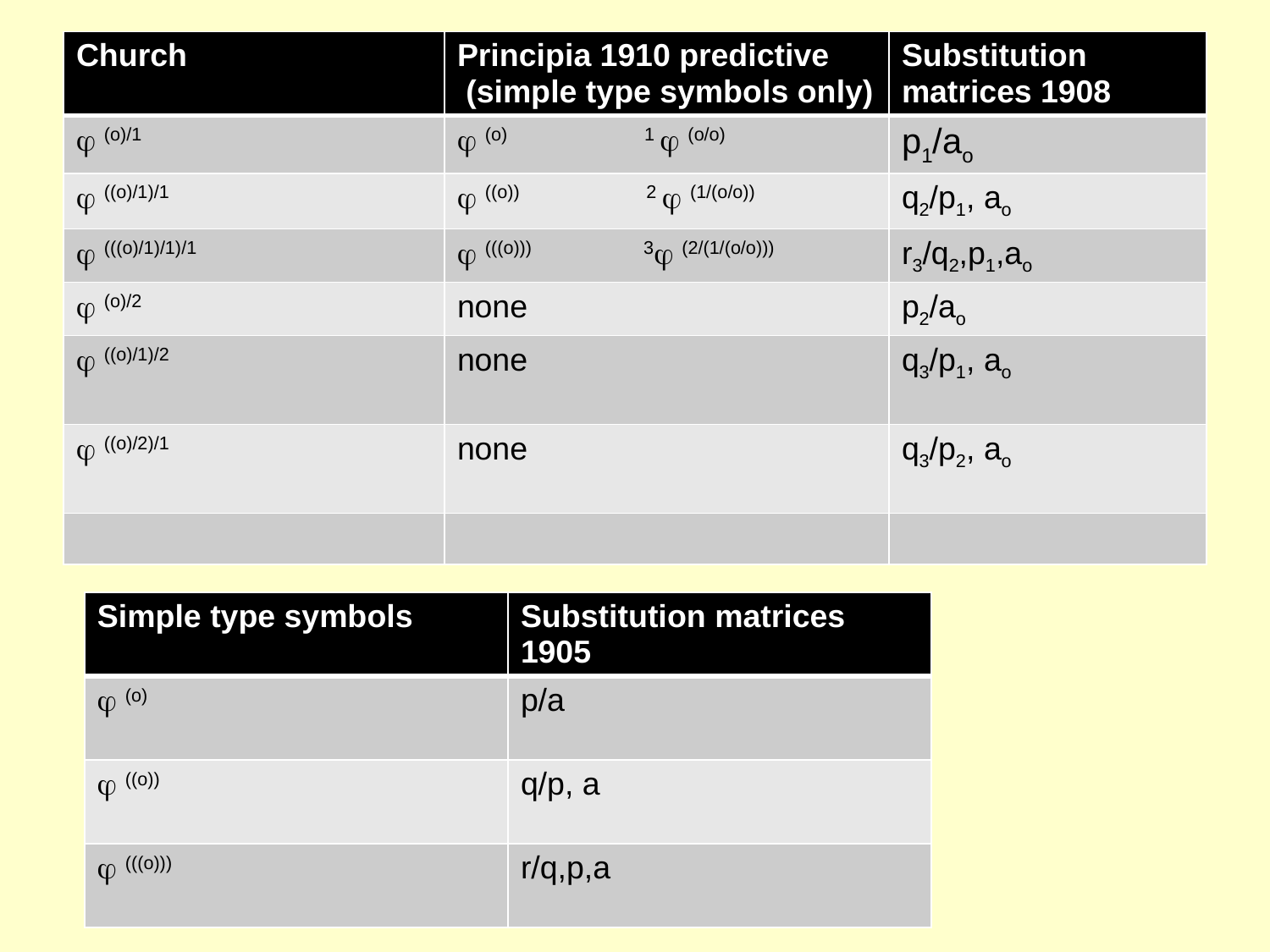

| Church | Principia 1910 predictive (simple type symbols only) | Substitution matrices 1908 |
| --- | --- | --- |
| ϕ (o)/1 | ϕ (o) 1 ϕ (o/o) | p1/ao |
| ϕ ((o)/1)/1 | ϕ ((o)) 2 ϕ (1/(o/o)) | q2/p1, ao |
| ϕ (((o)/1)/1)/1 | ϕ (((o))) 3ϕ (2/(1/(o/o))) | r3/q2,p1,ao |
| ϕ (o)/2 | none | p2/ao |
| ϕ ((o)/1)/2 | none | q3/p1, ao |
| ϕ ((o)/2)/1 | none | q3/p2, ao |
|  |  |  |

| Simple type symbols | Substitution matrices 1905 |
| --- | --- |
| ϕ (o) | p/a |
| ϕ ((o)) | q/p, a |
| ϕ (((o))) | r/q,p,a |